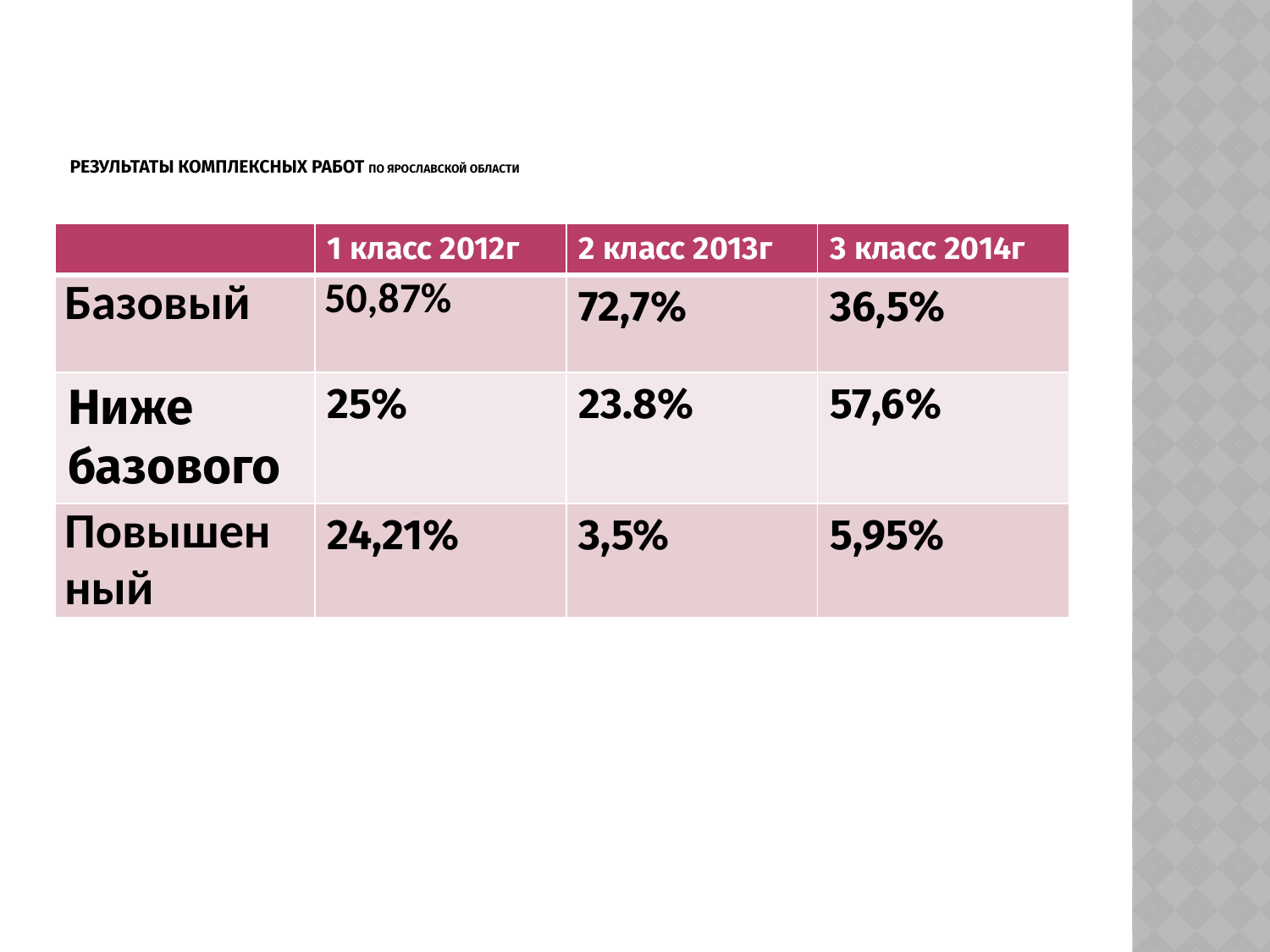

# Результаты комплексных работ по Ярославской области
|  | 1 класс 2012г | 2 класс 2013г | 3 класс 2014г |
| --- | --- | --- | --- |
| Базовый | 50,87% | 72,7% | 36,5% |
| Ниже базового | 25% | 23.8% | 57,6% |
| Повышен ный | 24,21% | 3,5% | 5,95% |